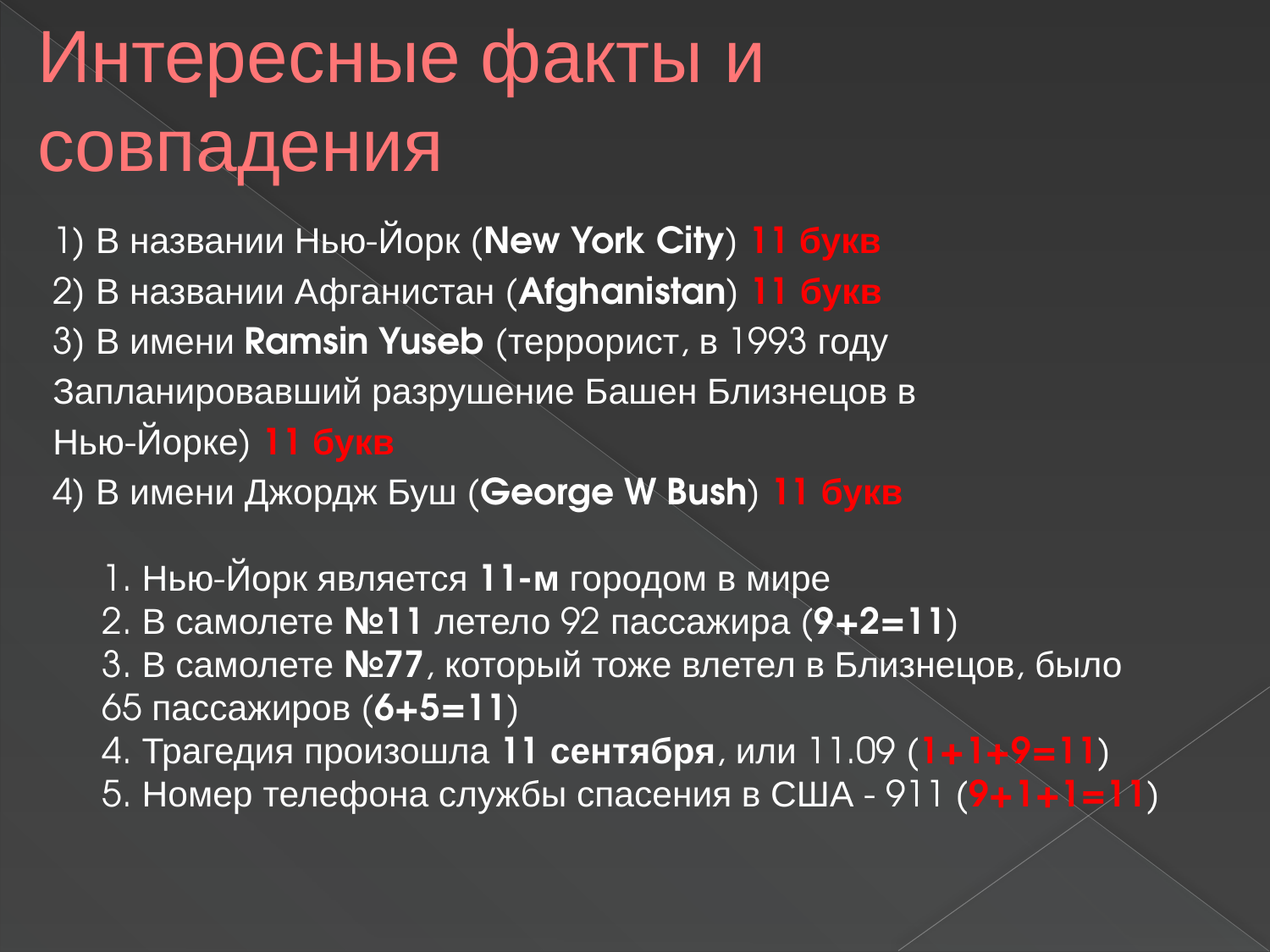

# Интересные факты и совпадения
1) В названии Нью-Йорк (New York City) 11 букв
2) В названии Афганистан (Afghanistan) 11 букв
3) В имени Ramsin Yuseb (террорист, в 1993 году
Запланировавший разрушение Башен Близнецов в
Нью-Йорке) 11 букв
4) В имени Джордж Буш (George W Bush) 11 букв
1. Нью-Йорк является 11-м городом в мире
2. В самолете №11 летело 92 пассажира (9+2=11)
3. В самолете №77, который тоже влетел в Близнецов, было 65 пассажиров (6+5=11)
4. Трагедия произошла 11 сентября, или 11.09 (1+1+9=11)
5. Номер телефона службы спасения в США - 911 (9+1+1=11)